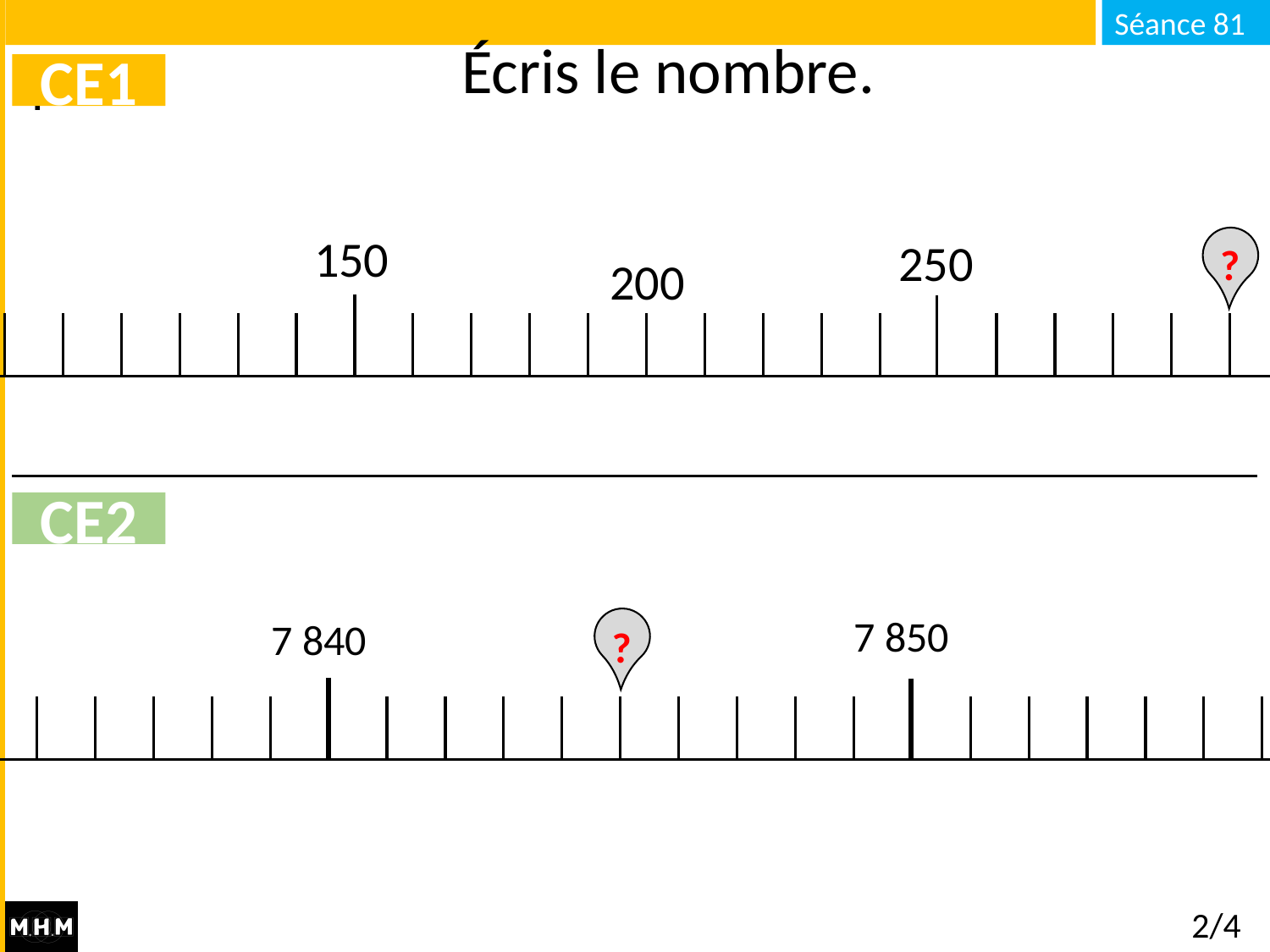

# Écris le nombre.
CE1
150
250

?
200
CE2
7 850
7 840

?
2/4